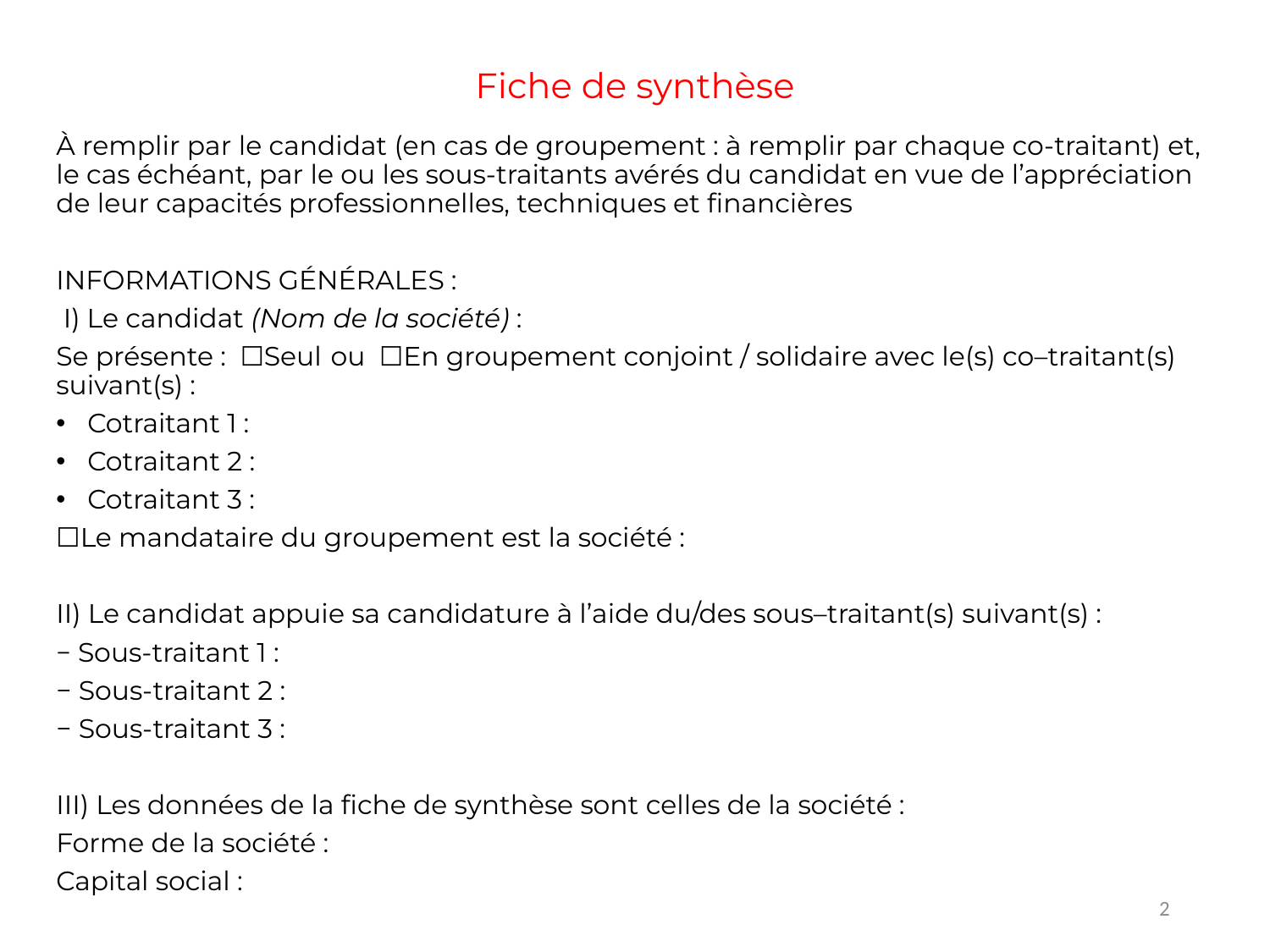

# Fiche de synthèse
À remplir par le candidat (en cas de groupement : à remplir par chaque co-traitant) et, le cas échéant, par le ou les sous-traitants avérés du candidat en vue de l’appréciation de leur capacités professionnelles, techniques et financières

INFORMATIONS GÉNÉRALES :
 I) Le candidat (Nom de la société) :
Se présente :  ☐Seul	ou  ☐En groupement conjoint / solidaire avec le(s) co–traitant(s) suivant(s) :
Cotraitant 1 :
Cotraitant 2 :
Cotraitant 3 :
☐Le mandataire du groupement est la société :

II) Le candidat appuie sa candidature à l’aide du/des sous–traitant(s) suivant(s) :
− Sous-traitant 1 :
− Sous-traitant 2 :
− Sous-traitant 3 :

III) Les données de la fiche de synthèse sont celles de la société :
Forme de la société :
Capital social :
2